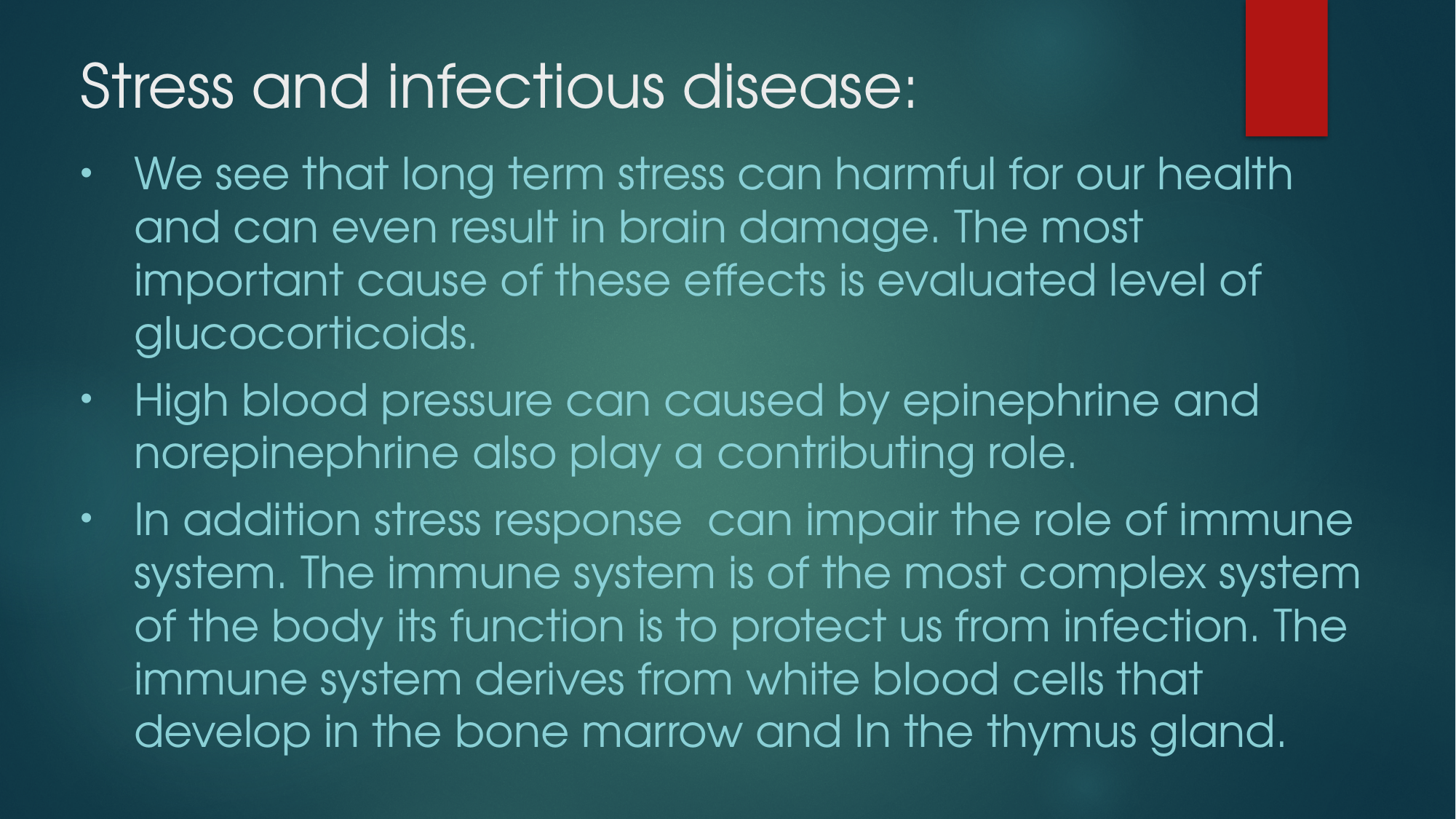

# Stress and infectious disease:
We see that long term stress can harmful for our health and can even result in brain damage. The most important cause of these effects is evaluated level of glucocorticoids.
High blood pressure can caused by epinephrine and norepinephrine also play a contributing role.
In addition stress response  can impair the role of immune system. The immune system is of the most complex system of the body its function is to protect us from infection. The immune system derives from white blood cells that develop in the bone marrow and In the thymus gland.